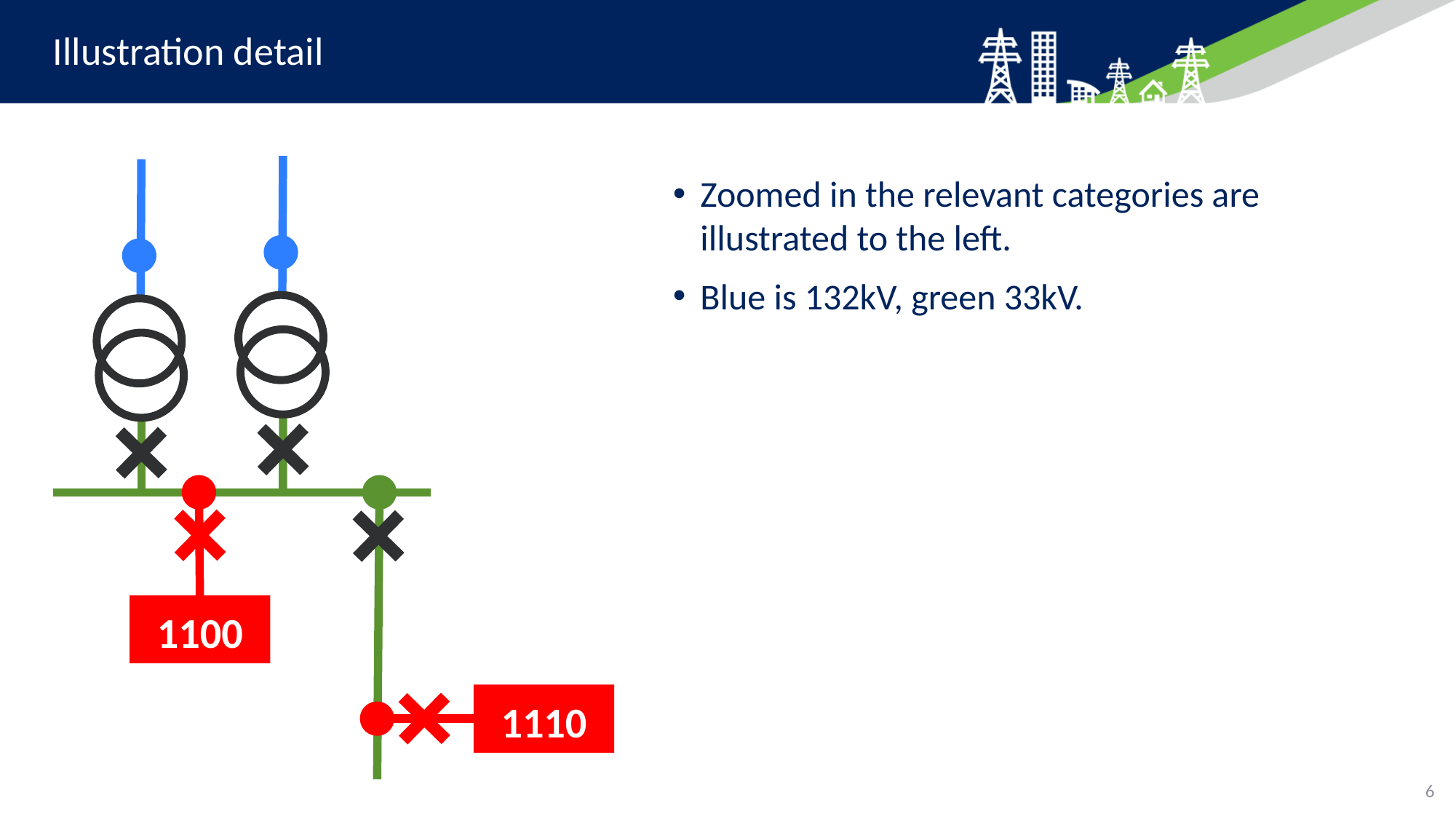

# Illustration detail
Zoomed in the relevant categories are illustrated to the left.
Blue is 132kV, green 33kV.

1100
1110

6